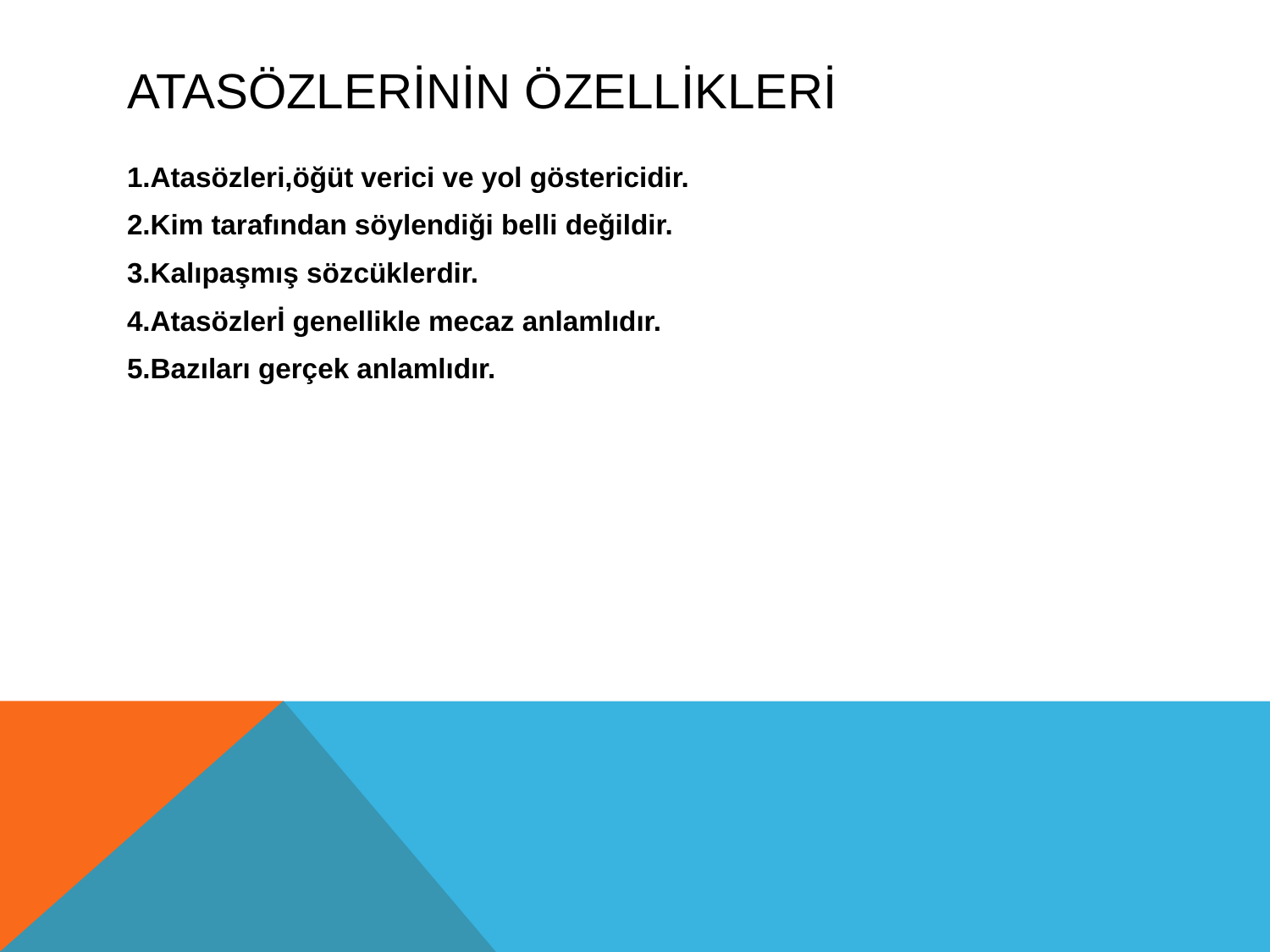

# ATASÖZLERİNİN ÖZELLİKLERİ
1.Atasözleri,öğüt verici ve yol göstericidir.
2.Kim tarafından söylendiği belli değildir.
3.Kalıpaşmış sözcüklerdir.
4.Atasözlerİ genellikle mecaz anlamlıdır.
5.Bazıları gerçek anlamlıdır.